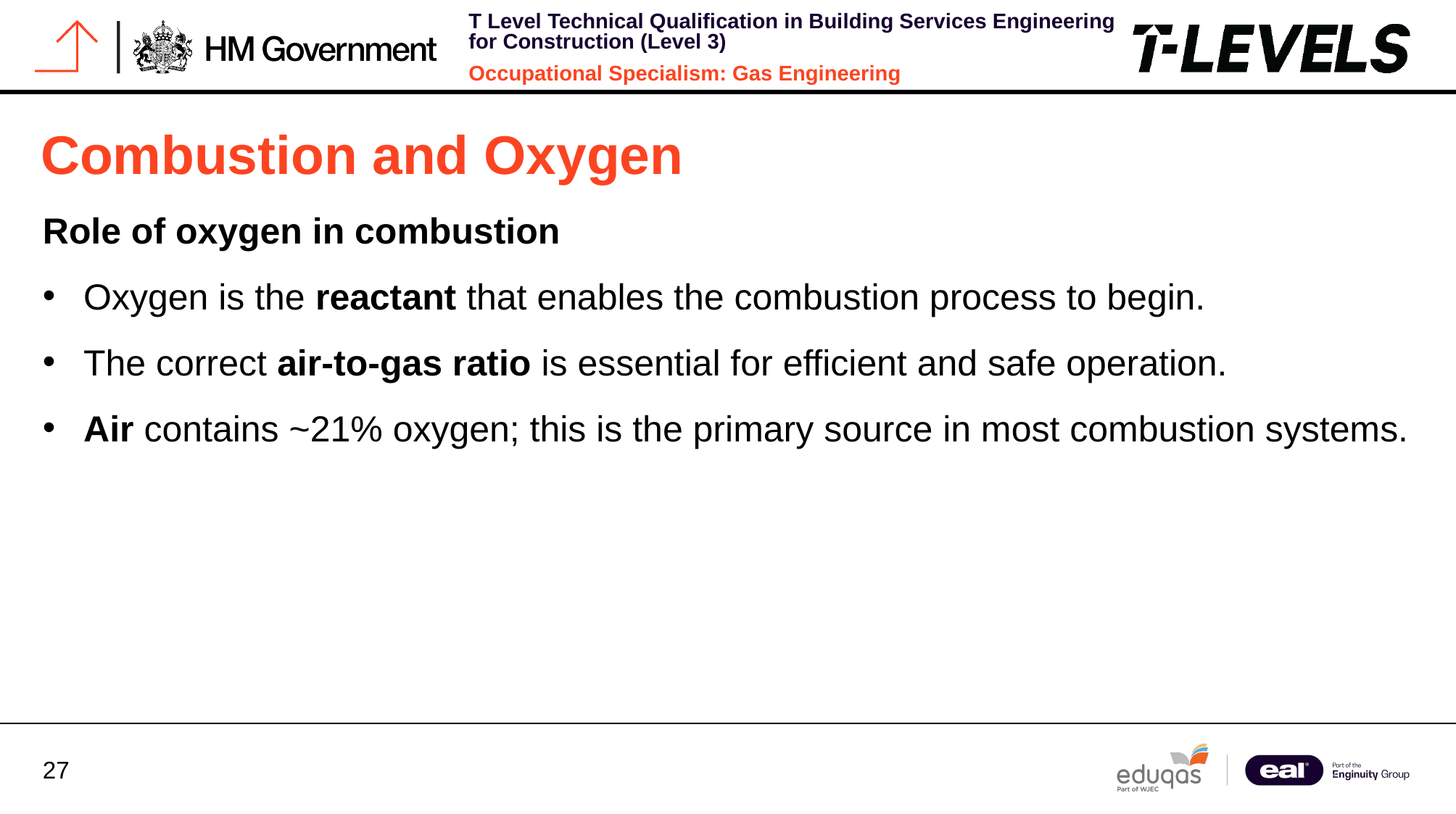

# Combustion and Oxygen
Role of oxygen in combustion
Oxygen is the reactant that enables the combustion process to begin.
The correct air-to-gas ratio is essential for efficient and safe operation.
Air contains ~21% oxygen; this is the primary source in most combustion systems.